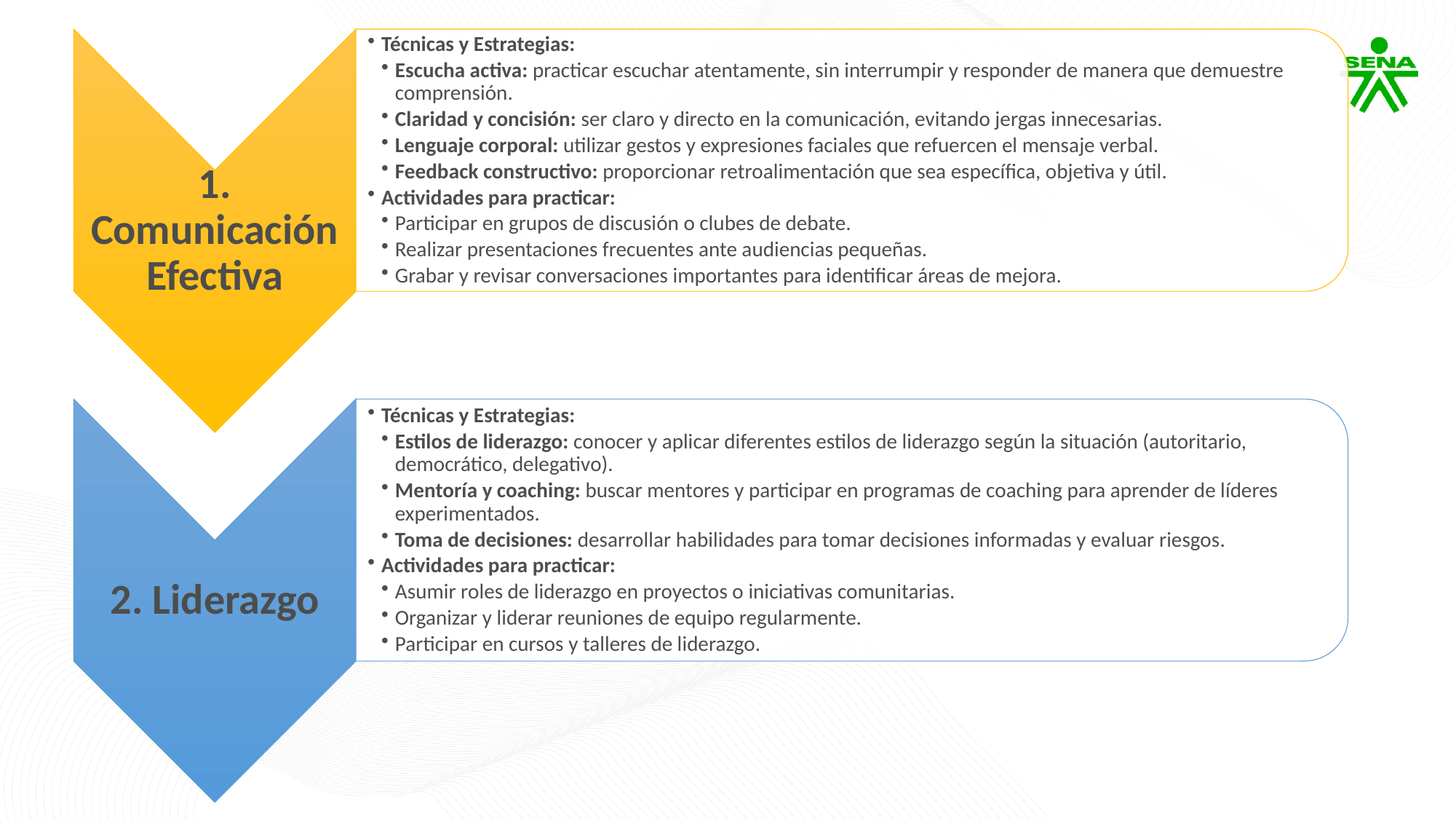

1. Comunicación Efectiva
Técnicas y Estrategias:
Escucha activa: practicar escuchar atentamente, sin interrumpir y responder de manera que demuestre comprensión.
Claridad y concisión: ser claro y directo en la comunicación, evitando jergas innecesarias.
Lenguaje corporal: utilizar gestos y expresiones faciales que refuercen el mensaje verbal.
Feedback constructivo: proporcionar retroalimentación que sea específica, objetiva y útil.
Actividades para practicar:
Participar en grupos de discusión o clubes de debate.
Realizar presentaciones frecuentes ante audiencias pequeñas.
Grabar y revisar conversaciones importantes para identificar áreas de mejora.
2. Liderazgo
Técnicas y Estrategias:
Estilos de liderazgo: conocer y aplicar diferentes estilos de liderazgo según la situación (autoritario, democrático, delegativo).
Mentoría y coaching: buscar mentores y participar en programas de coaching para aprender de líderes experimentados.
Toma de decisiones: desarrollar habilidades para tomar decisiones informadas y evaluar riesgos.
Actividades para practicar:
Asumir roles de liderazgo en proyectos o iniciativas comunitarias.
Organizar y liderar reuniones de equipo regularmente.
Participar en cursos y talleres de liderazgo.